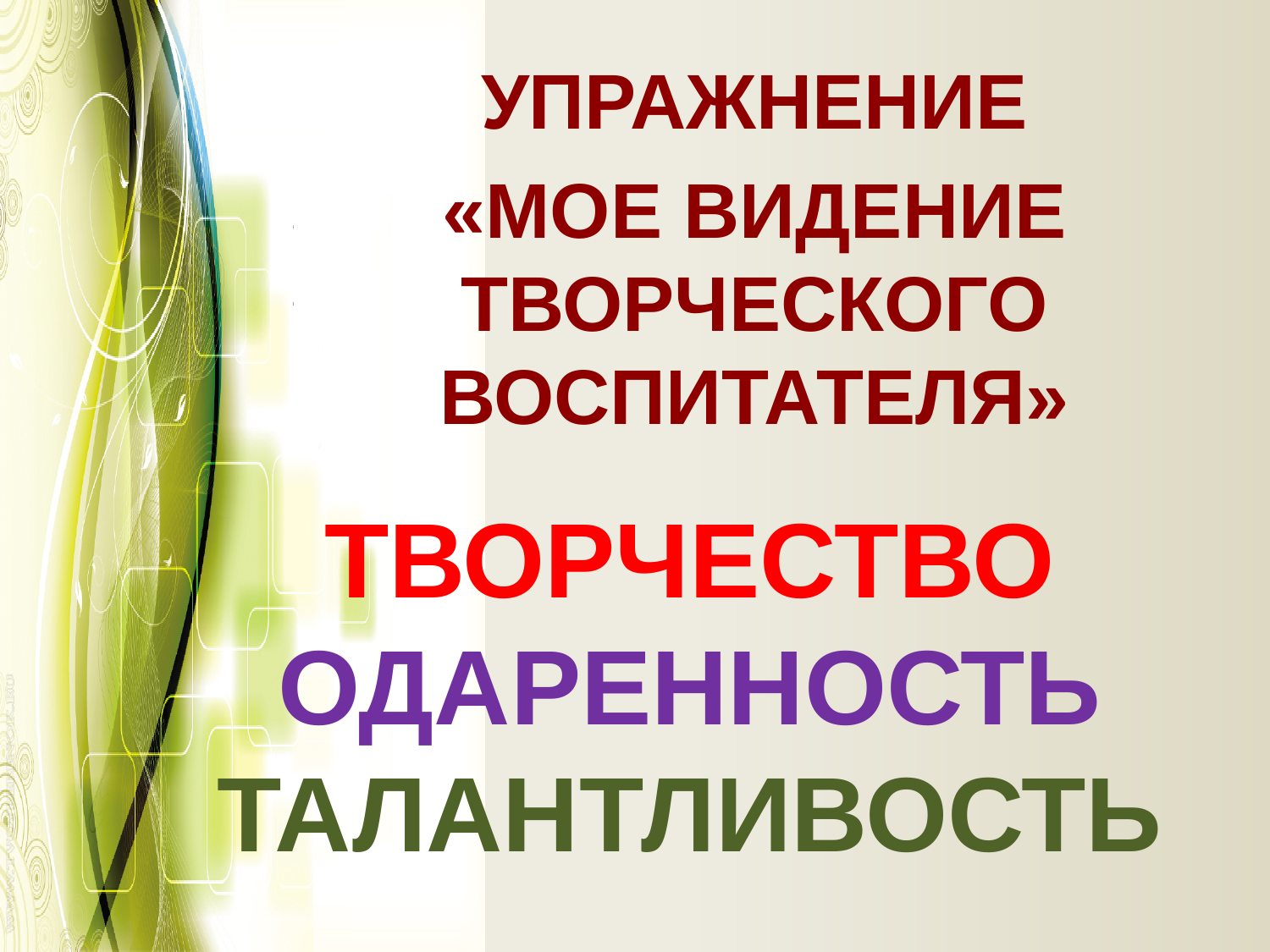

УПРАЖНЕНИЕ
«МОЕ ВИДЕНИЕ ТВОРЧЕСКОГО ВОСПИТАТЕЛЯ»
# Творчество одаренность талантливость